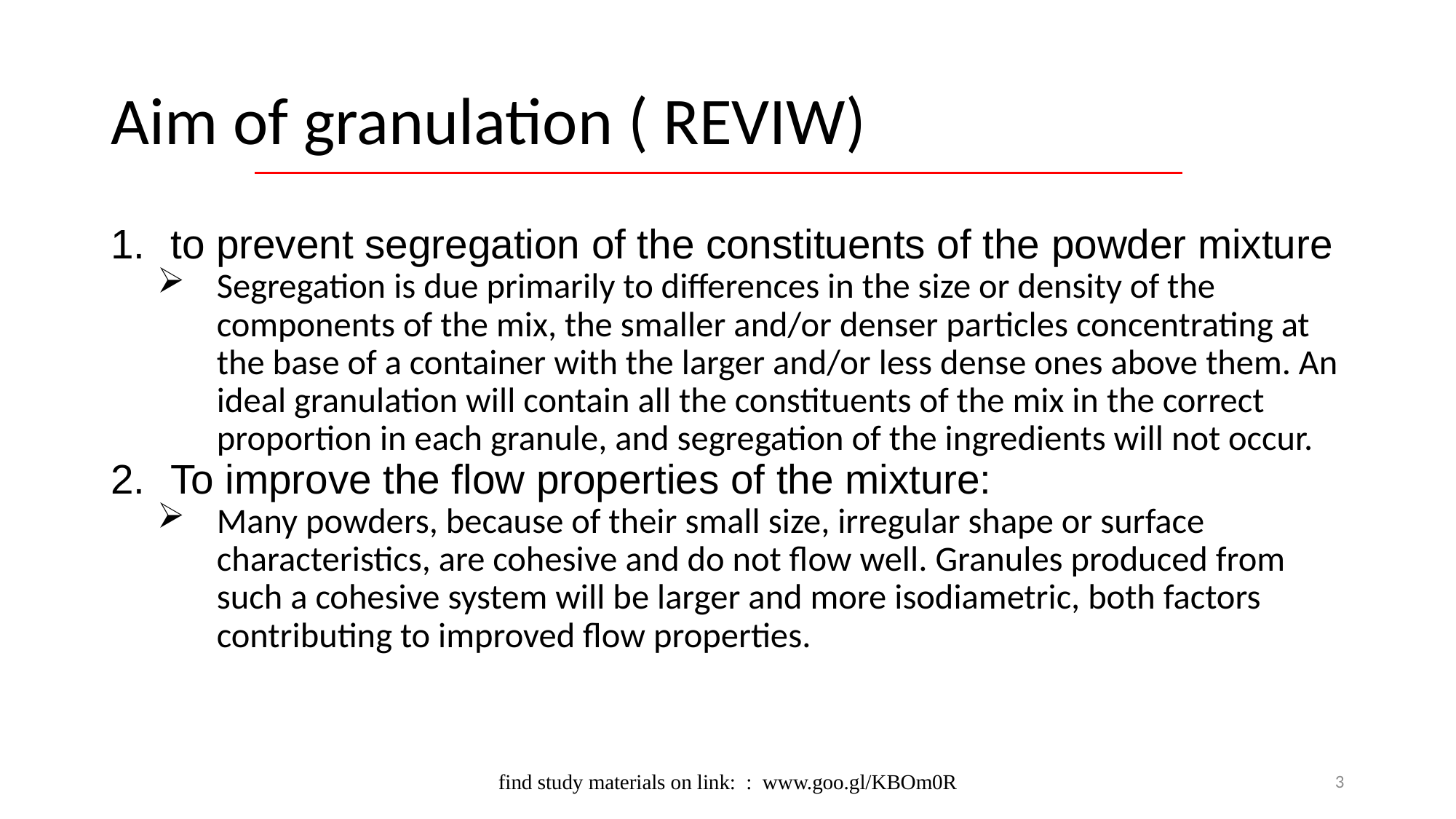

# Aim of granulation ( REVIW)
to prevent segregation of the constituents of the powder mixture
Segregation is due primarily to differences in the size or density of the components of the mix, the smaller and/or denser particles concentrating at the base of a container with the larger and/or less dense ones above them. An ideal granulation will contain all the constituents of the mix in the correct proportion in each granule, and segregation of the ingredients will not occur.
To improve the flow properties of the mixture:
Many powders, because of their small size, irregular shape or surface characteristics, are cohesive and do not flow well. Granules produced from such a cohesive system will be larger and more isodiametric, both factors contributing to improved flow properties.
find study materials on link:  :  www.goo.gl/KBOm0R
3